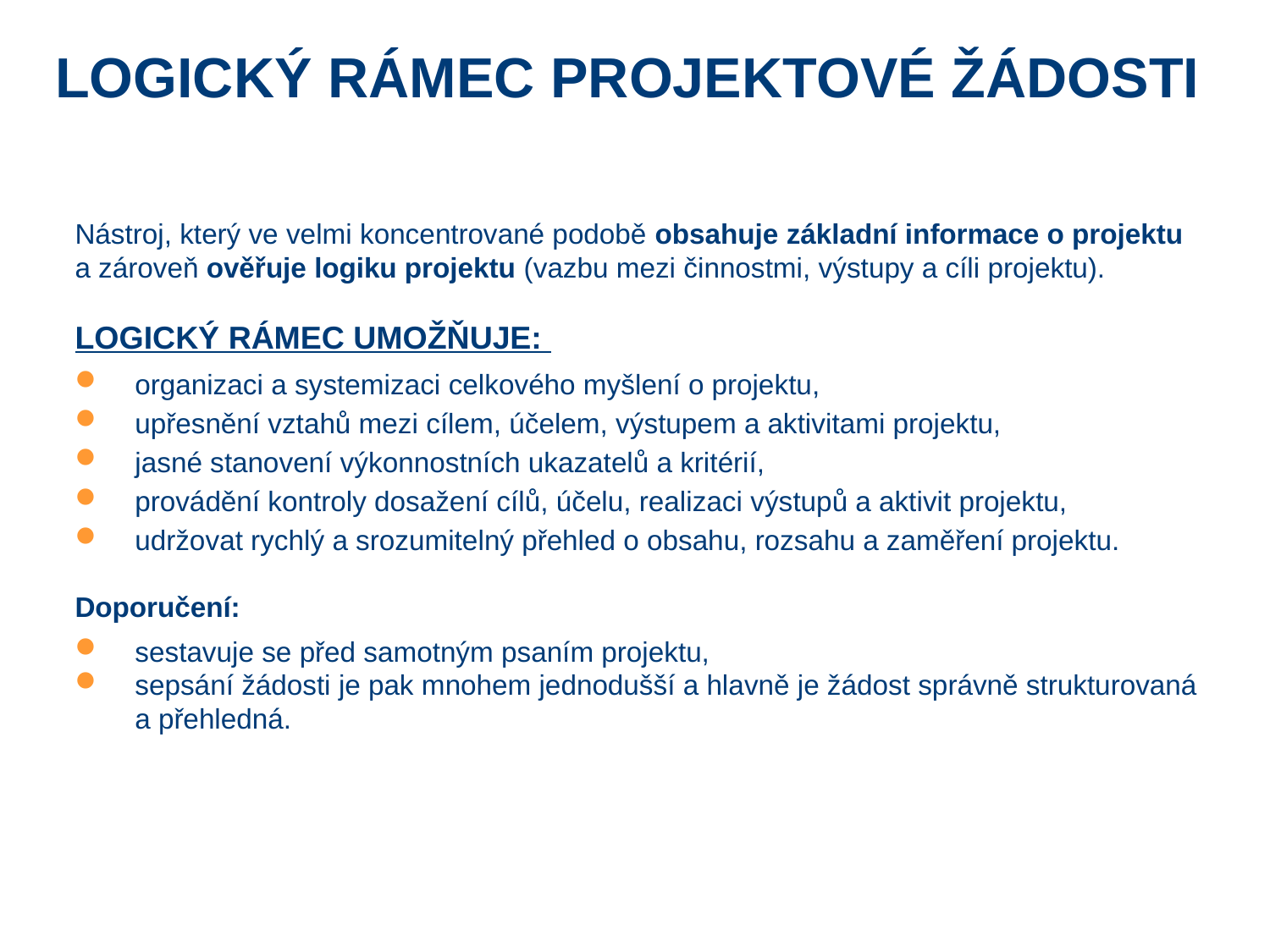

# Logický rámec projektové žádosti
Nástroj, který ve velmi koncentrované podobě obsahuje základní informace o projektu
a zároveň ověřuje logiku projektu (vazbu mezi činnostmi, výstupy a cíli projektu).
Logický rámec umožňuje:
organizaci a systemizaci celkového myšlení o projektu,
upřesnění vztahů mezi cílem, účelem, výstupem a aktivitami projektu,
jasné stanovení výkonnostních ukazatelů a kritérií,
provádění kontroly dosažení cílů, účelu, realizaci výstupů a aktivit projektu,
udržovat rychlý a srozumitelný přehled o obsahu, rozsahu a zaměření projektu.
Doporučení:
sestavuje se před samotným psaním projektu,
sepsání žádosti je pak mnohem jednodušší a hlavně je žádost správně strukturovaná a přehledná.

7